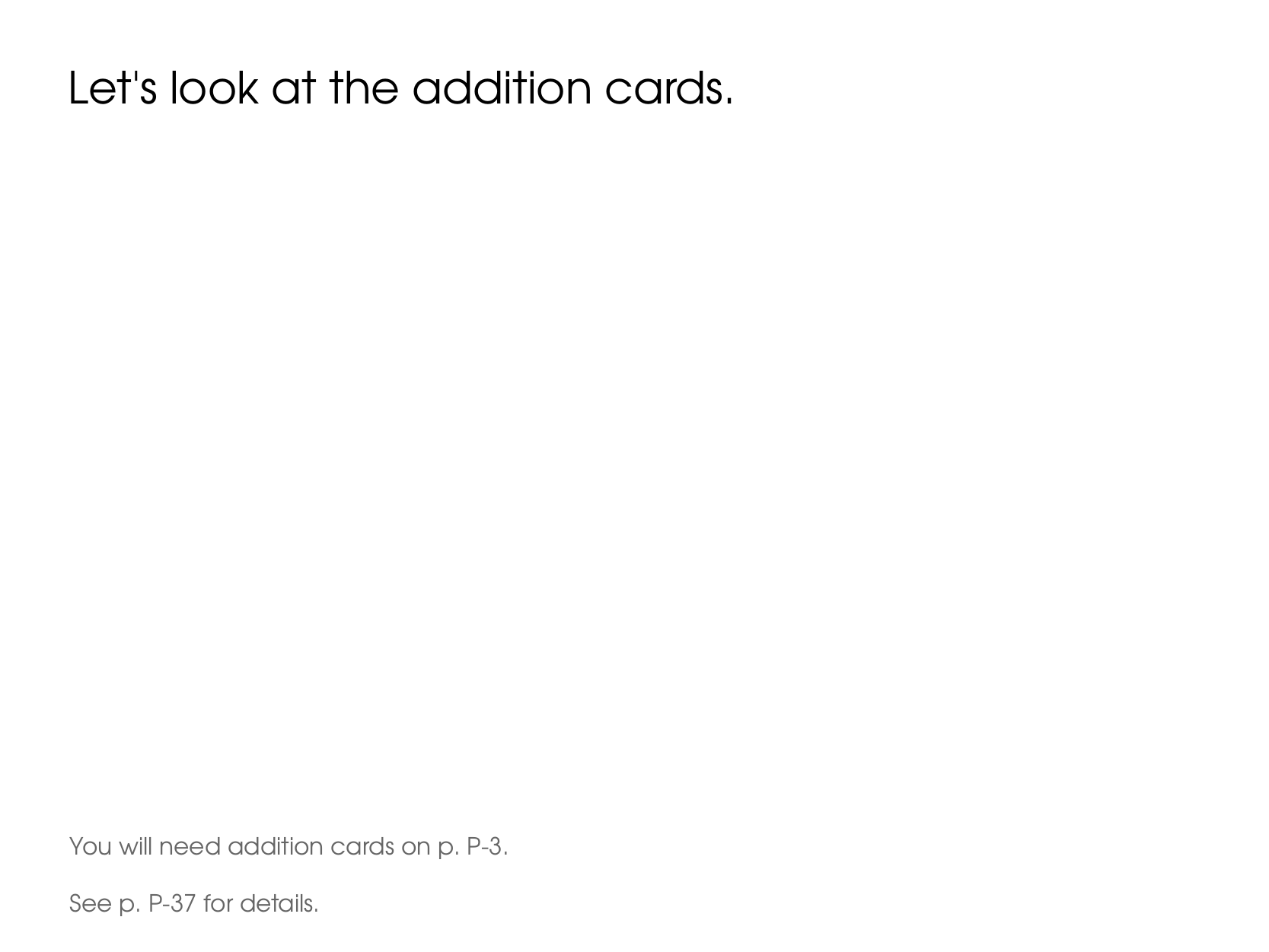

Let's look at the addition cards.

You will need addition cards on p. P-3.
See p. P-37 for details.